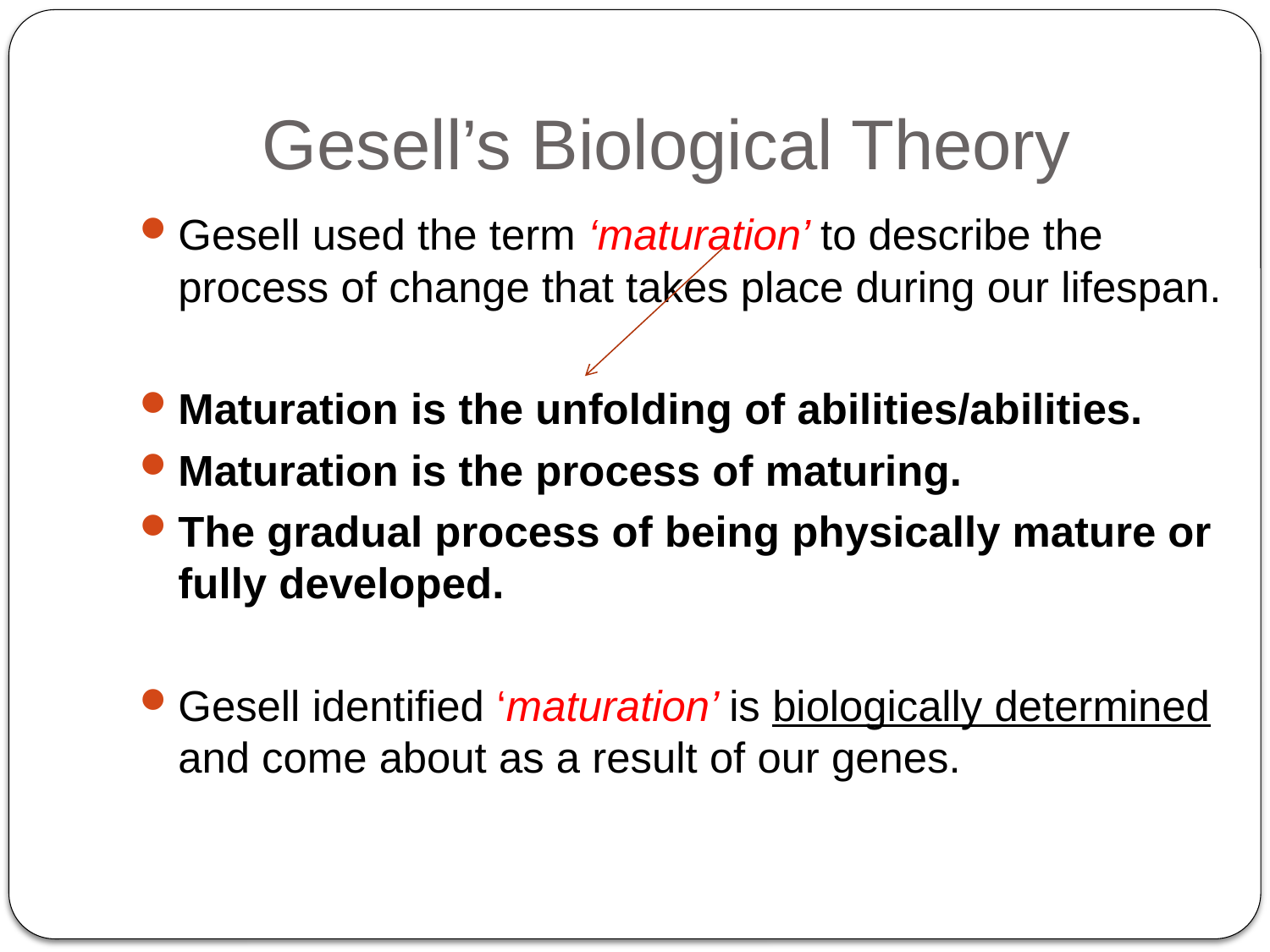

# Gesell’s Biological Theory
Gesell used the term ‘maturation’ to describe the process of change that takes place during our lifespan.

Maturation is the unfolding of abilities/abilities.
Maturation is the process of maturing.
The gradual process of being physically mature or fully developed.

Gesell identified ‘maturation’ is biologically determined and come about as a result of our genes.